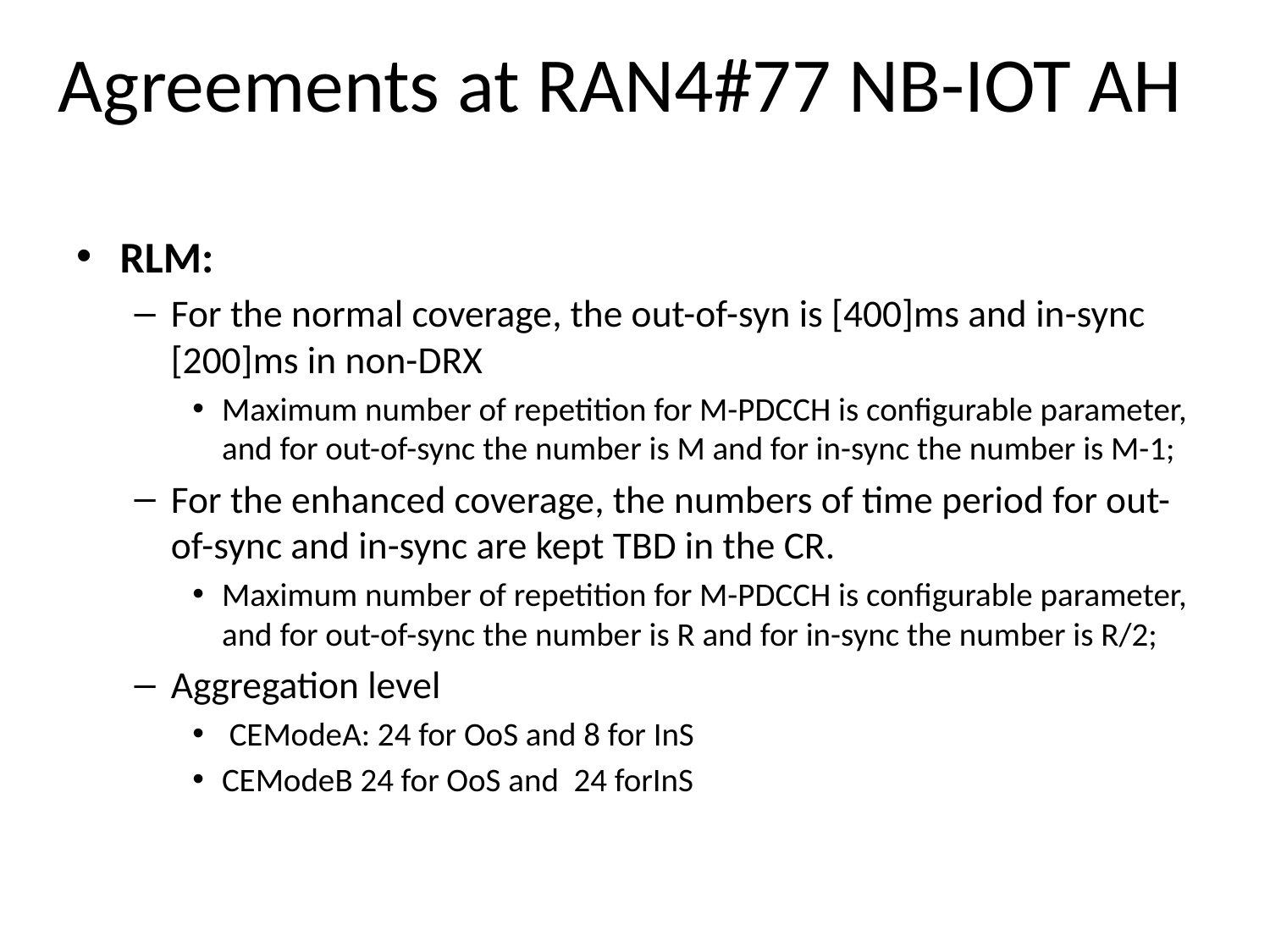

# Agreements at RAN4#77 NB-IOT AH
RLM:
For the normal coverage, the out-of-syn is [400]ms and in-sync [200]ms in non-DRX
Maximum number of repetition for M-PDCCH is configurable parameter, and for out-of-sync the number is M and for in-sync the number is M-1;
For the enhanced coverage, the numbers of time period for out-of-sync and in-sync are kept TBD in the CR.
Maximum number of repetition for M-PDCCH is configurable parameter, and for out-of-sync the number is R and for in-sync the number is R/2;
Aggregation level
 CEModeA: 24 for OoS and 8 for InS
CEModeB 24 for OoS and  24 forInS